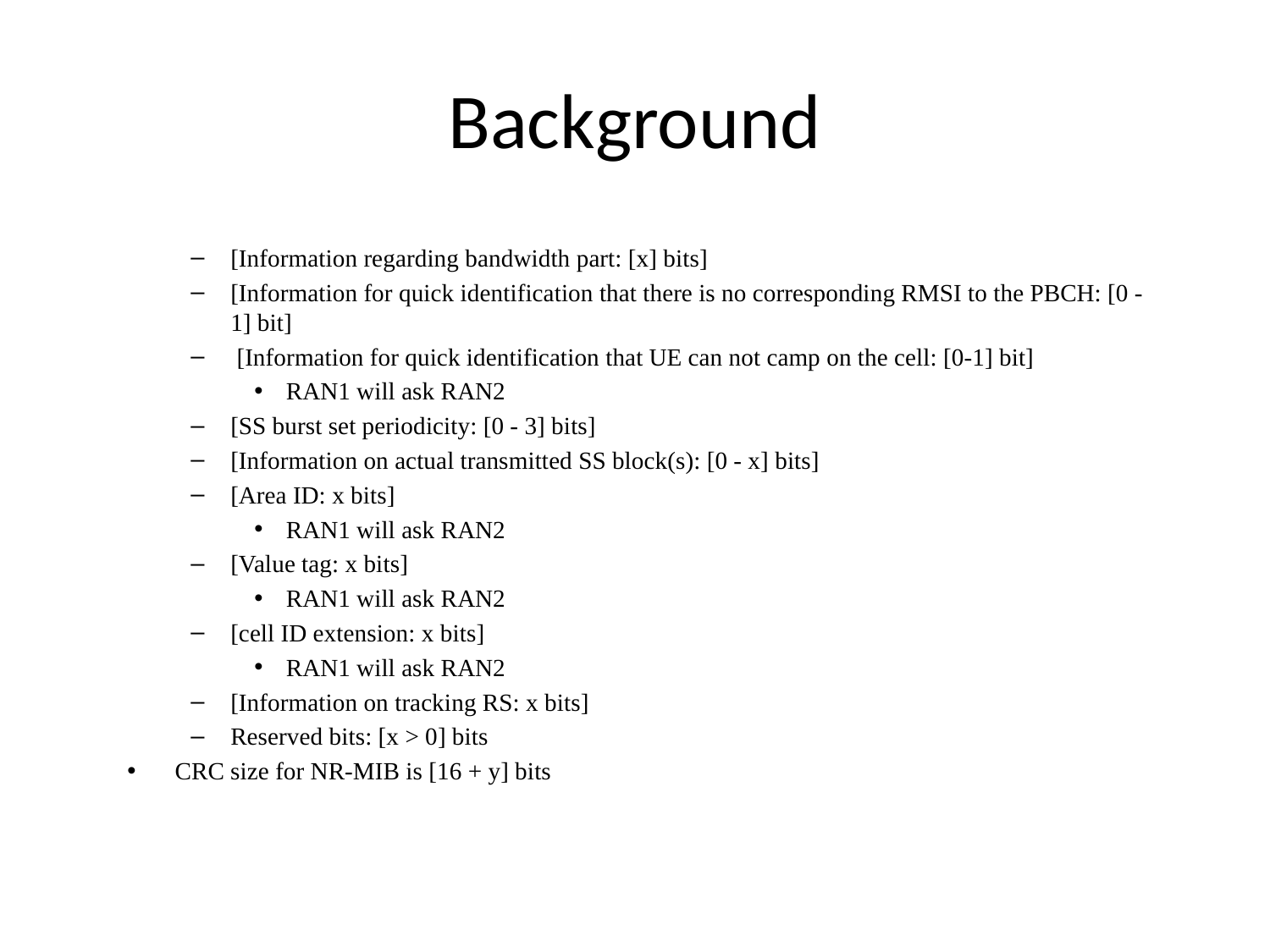

# Background
[Information regarding bandwidth part: [x] bits]
[Information for quick identification that there is no corresponding RMSI to the PBCH: [0 - 1] bit]
 [Information for quick identification that UE can not camp on the cell: [0-1] bit]
RAN1 will ask RAN2
[SS burst set periodicity: [0 - 3] bits]
[Information on actual transmitted SS block(s): [0 - x] bits]
[Area ID: x bits]
RAN1 will ask RAN2
[Value tag: x bits]
RAN1 will ask RAN2
[cell ID extension: x bits]
RAN1 will ask RAN2
[Information on tracking RS: x bits]
Reserved bits: [x > 0] bits
CRC size for NR-MIB is [16 + y] bits